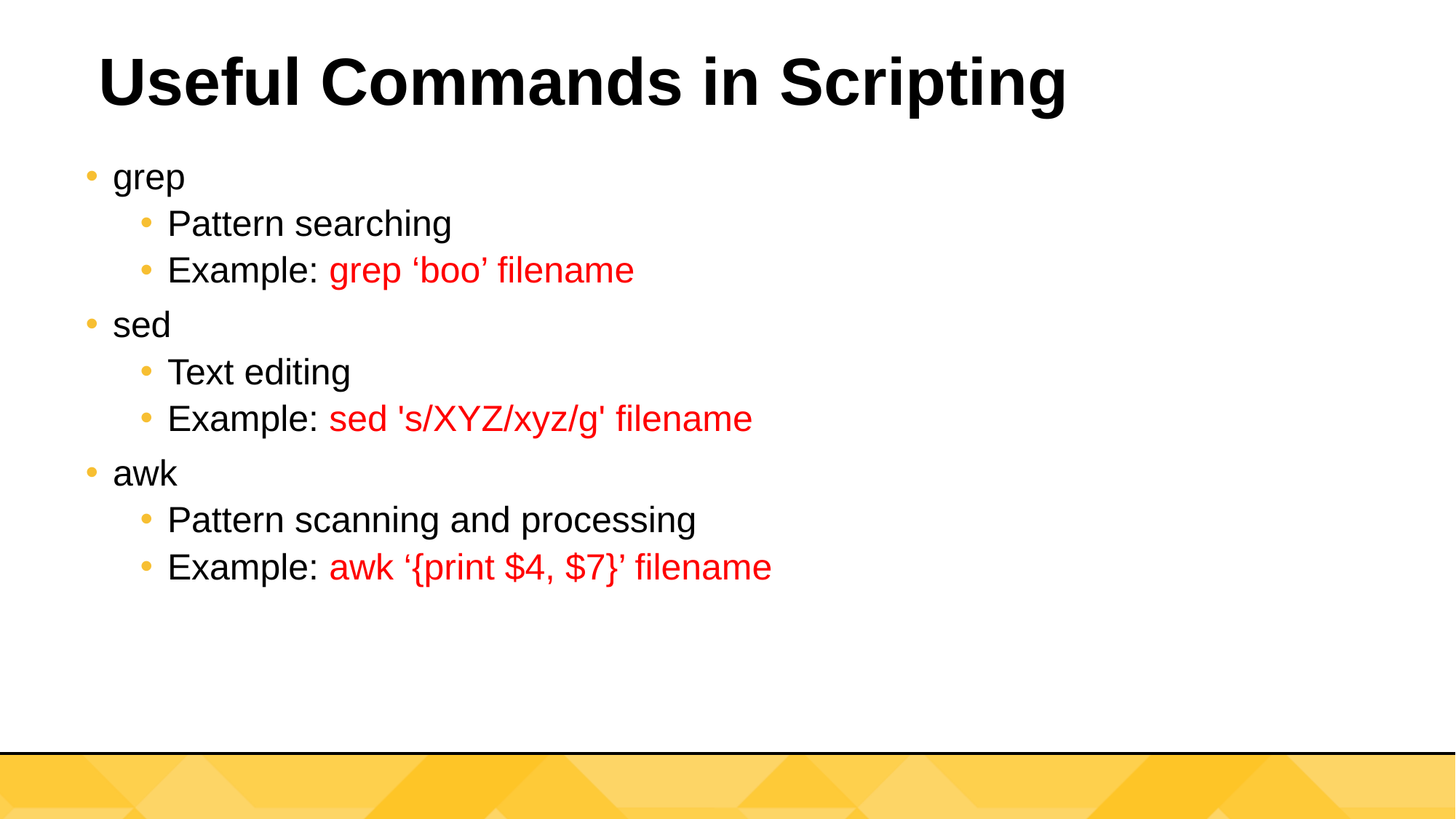

# Useful Commands in Scripting
grep
Pattern searching
Example: grep ‘boo’ filename
sed
Text editing
Example: sed 's/XYZ/xyz/g' filename
awk
Pattern scanning and processing
Example: awk ‘{print $4, $7}’ filename